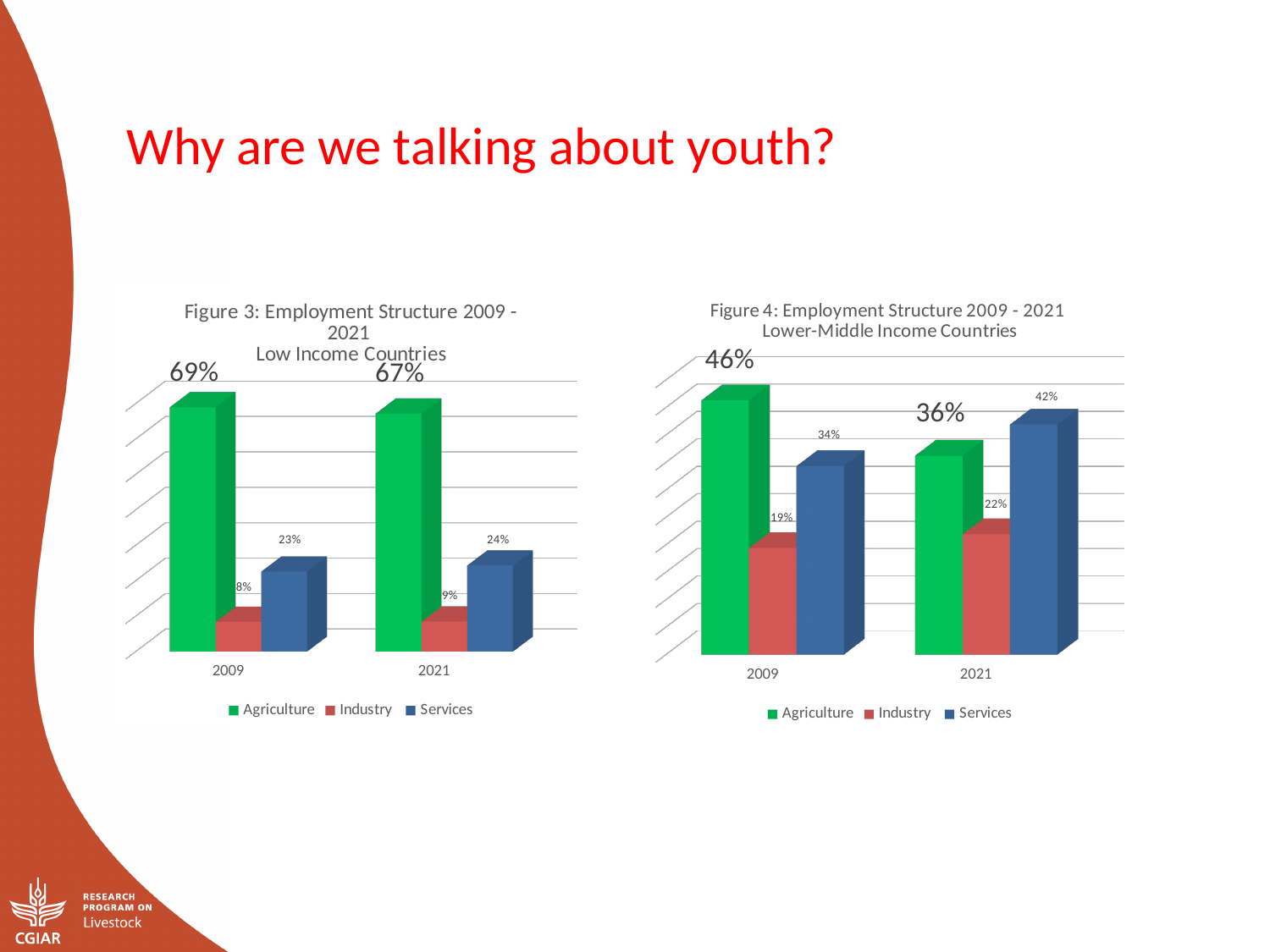

Why are we talking about youth?

[unsupported chart]

[unsupported chart]